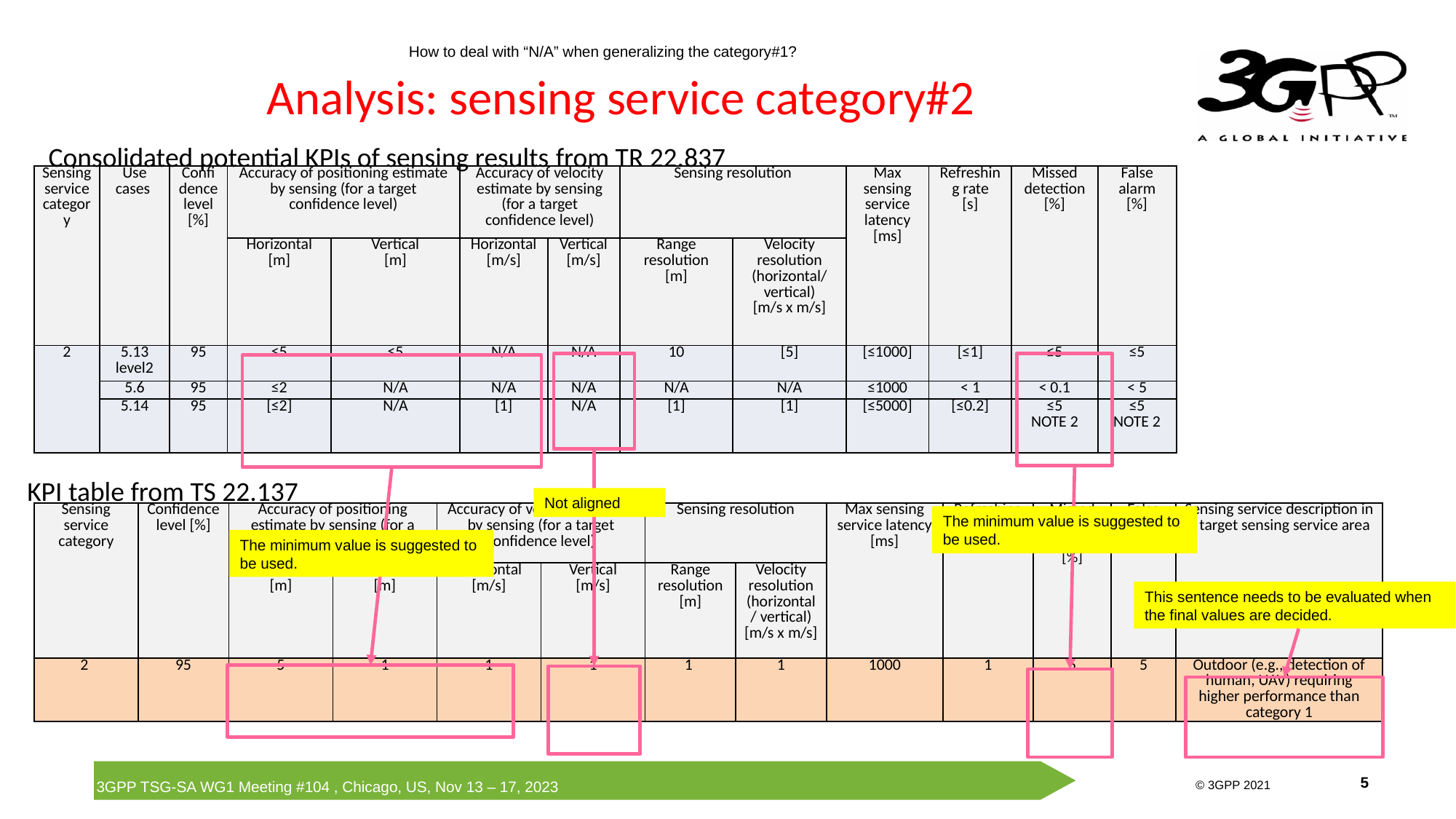

# Analysis: sensing service category#2
How to deal with “N/A” when generalizing the category#1?
Consolidated potential KPIs of sensing results from TR 22.837
| Sensing service category | Use cases | Confidence level [%] | Accuracy of positioning estimate by sensing (for a target confidence level) |  | Accuracy of velocity estimate by sensing (for a target confidence level) |  | Sensing resolution |  | Max sensing service latency [ms] | Refreshing rate [s] | Missed detection [%] | False alarm [%] |
| --- | --- | --- | --- | --- | --- | --- | --- | --- | --- | --- | --- | --- |
|  |  |  | Horizontal [m] | Vertical [m] | Horizontal [m/s] | Vertical [m/s] | Range resolution [m] | Velocity resolution (horizontal/ vertical) [m/s x m/s] |  |  |  |  |
| 2 | 5.13 level2 | 95 | ≤5 | ≤5 | N/A | N/A | 10 | [5] | [≤1000] | [≤1] | ≤5 | ≤5 |
|  | 5.6 | 95 | ≤2 | N/A | N/A | N/A | N/A | N/A | ≤1000 | < 1 | < 0.1 | < 5 |
|  | 5.14 | 95 | [≤2] | N/A | [1] | N/A | [1] | [1] | [≤5000] | [≤0.2] | ≤5 NOTE 2 | ≤5 NOTE 2 |

KPI table from TS 22.137
Not aligned
| Sensing service category | Confidence level [%] | Accuracy of positioning estimate by sensing (for a target confidence level) |  | Accuracy of velocity estimate by sensing (for a target confidence level) |  | Sensing resolution |  | Max sensing service latency [ms] | Refreshing rate [s] | Missed detection [%] | False alarm [%] | Sensing service description in a target sensing service area |
| --- | --- | --- | --- | --- | --- | --- | --- | --- | --- | --- | --- | --- |
|  |  | Horizontal [m] | Vertical [m] | Horizontal [m/s] | Vertical [m/s] | Range resolution [m] | Velocity resolution (horizontal/ vertical) [m/s x m/s] |  |  |  |  |  |
| 2 | 95 | 5 | 1 | 1 | 1 | 1 | 1 | 1000 | 1 | 5 | 5 | Outdoor (e.g., detection of human, UAV) requiring higher performance than category 1 |
The minimum value is suggested to be used.
The minimum value is suggested to be used.
This sentence needs to be evaluated when the final values are decided.